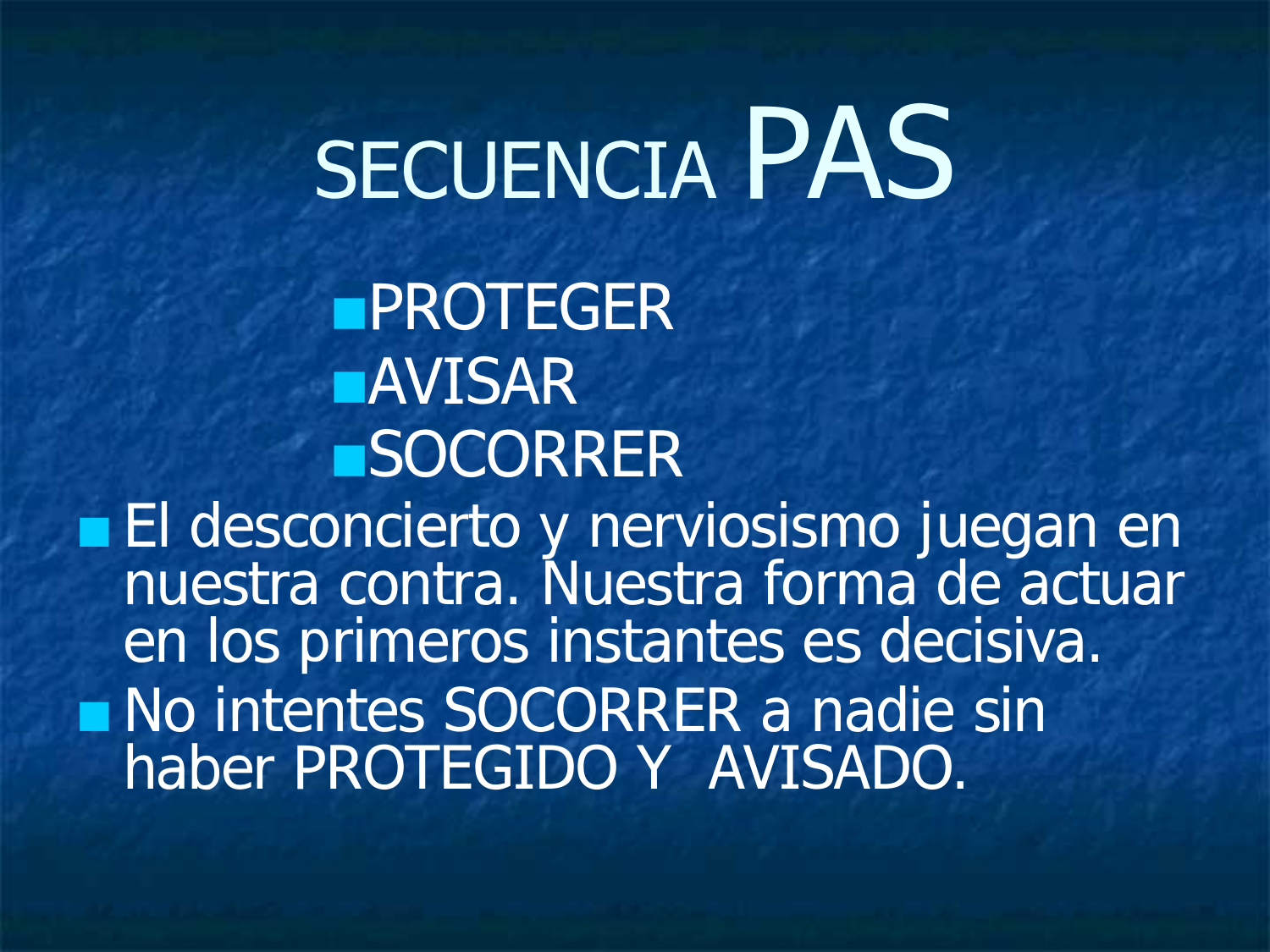

# SECUENCIA PAS
PROTEGER
AVISAR
SOCORRER
El desconcierto y nerviosismo juegan en nuestra contra. Nuestra forma de actuar en los primeros instantes es decisiva.
No intentes SOCORRER a nadie sin haber PROTEGIDO Y  AVISADO.